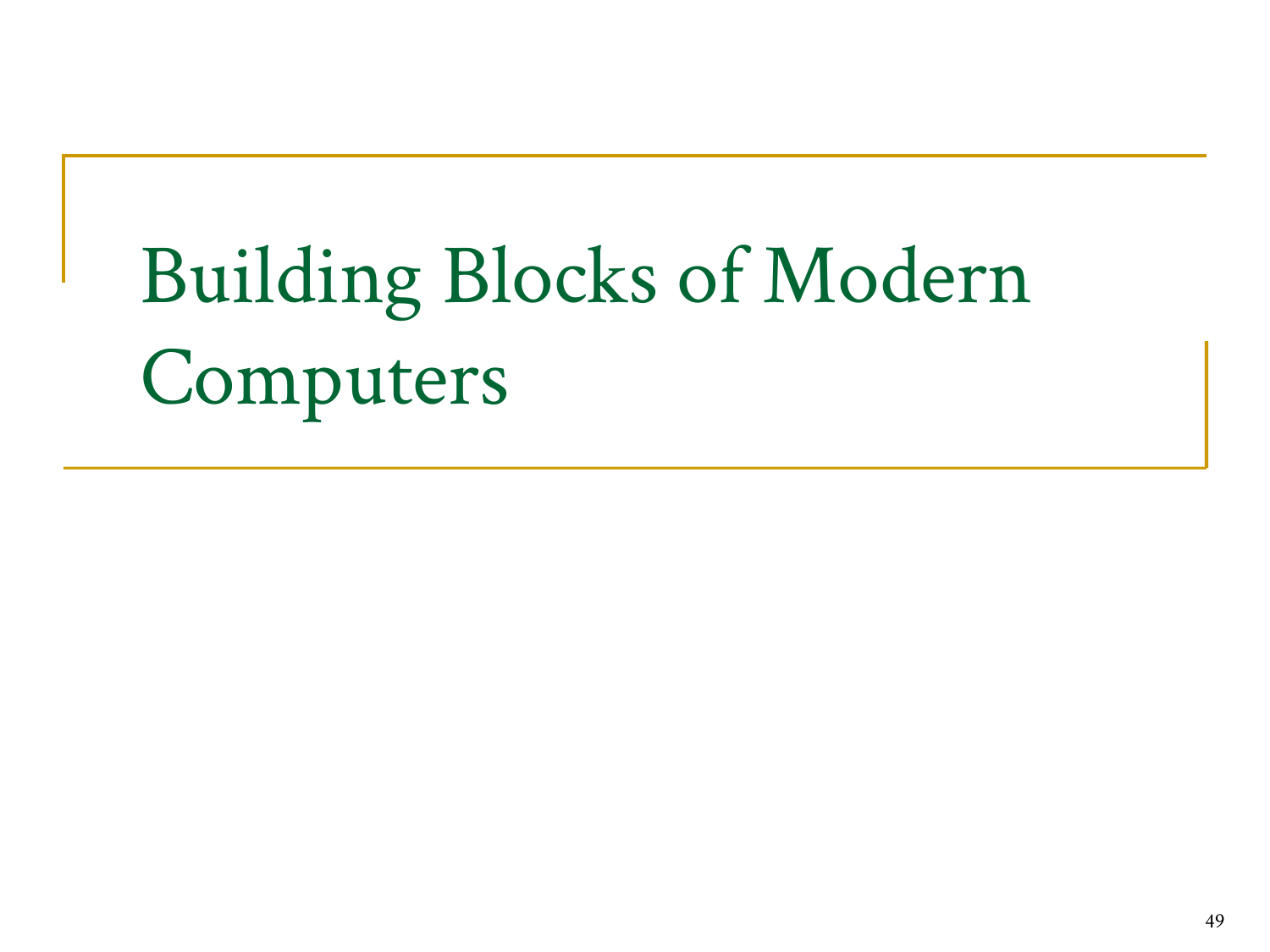

# Building Blocks of Modern Computers

49